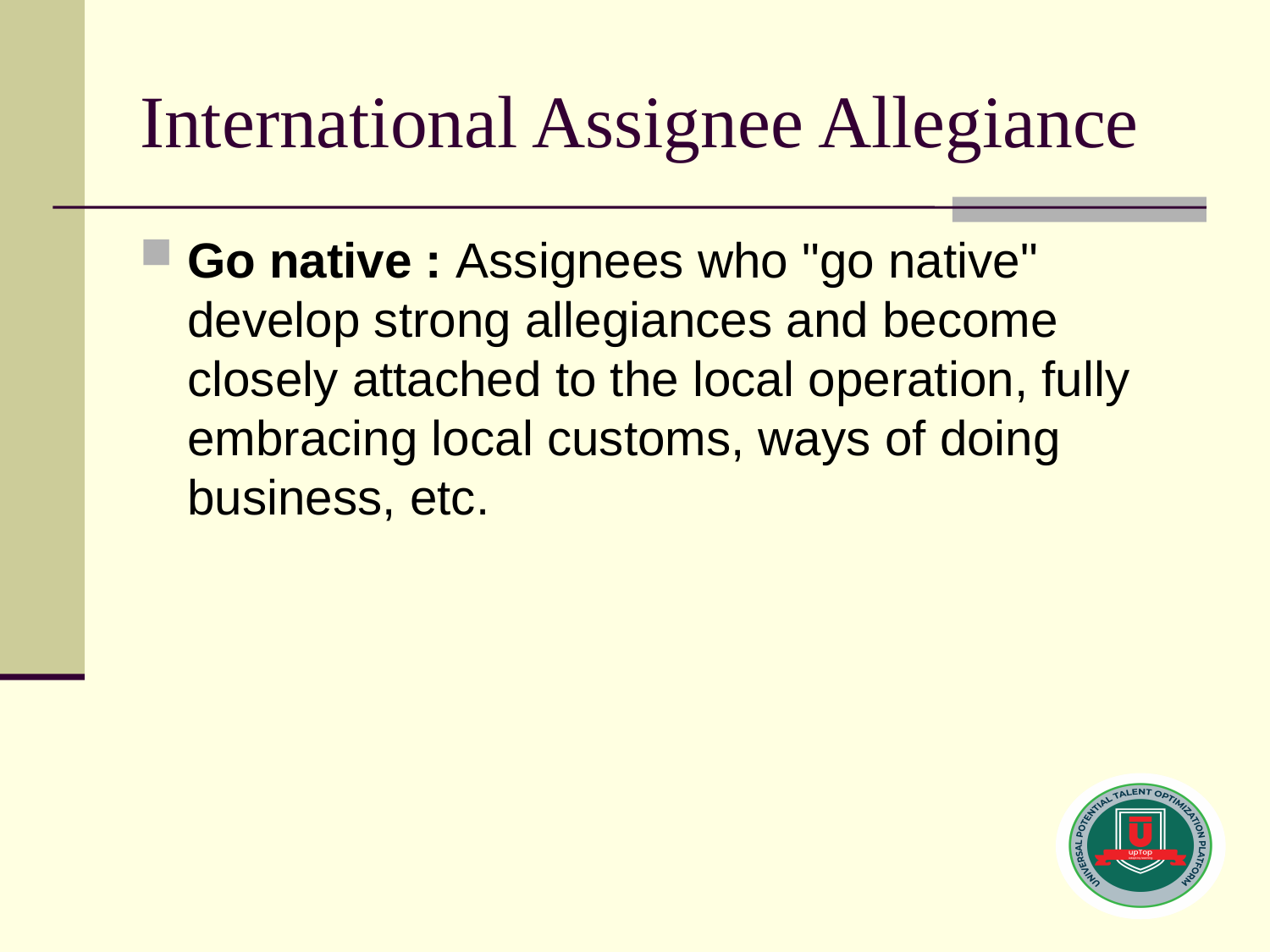

# International Assignee Allegiance
Go native : Assignees who "go native" develop strong allegiances and become closely attached to the local operation, fully embracing local customs, ways of doing business, etc.